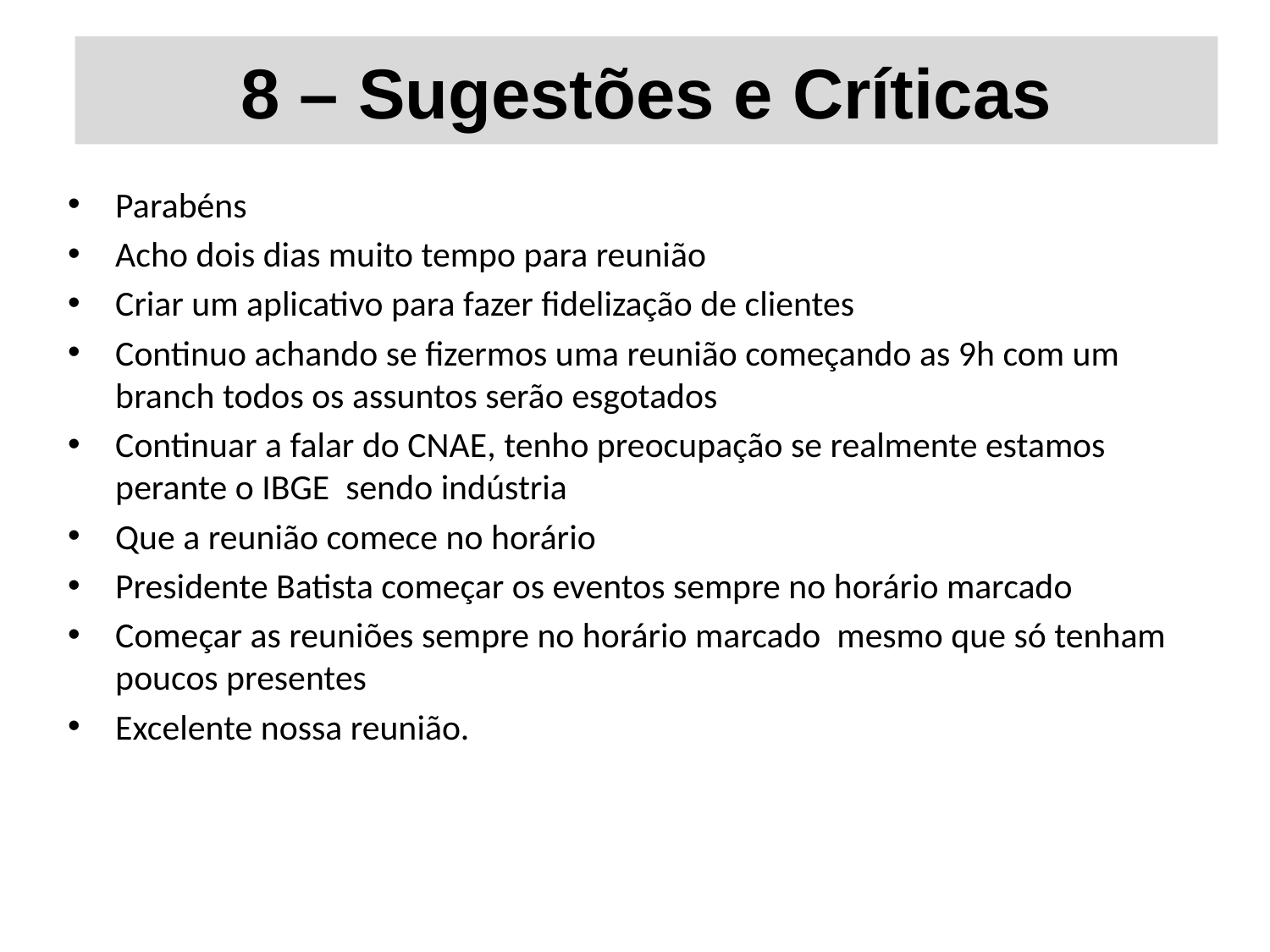

# 8 – Sugestões e Críticas
Parabéns
Acho dois dias muito tempo para reunião
Criar um aplicativo para fazer fidelização de clientes
Continuo achando se fizermos uma reunião começando as 9h com um branch todos os assuntos serão esgotados
Continuar a falar do CNAE, tenho preocupação se realmente estamos perante o IBGE  sendo indústria
Que a reunião comece no horário
Presidente Batista começar os eventos sempre no horário marcado
Começar as reuniões sempre no horário marcado  mesmo que só tenham poucos presentes
Excelente nossa reunião.